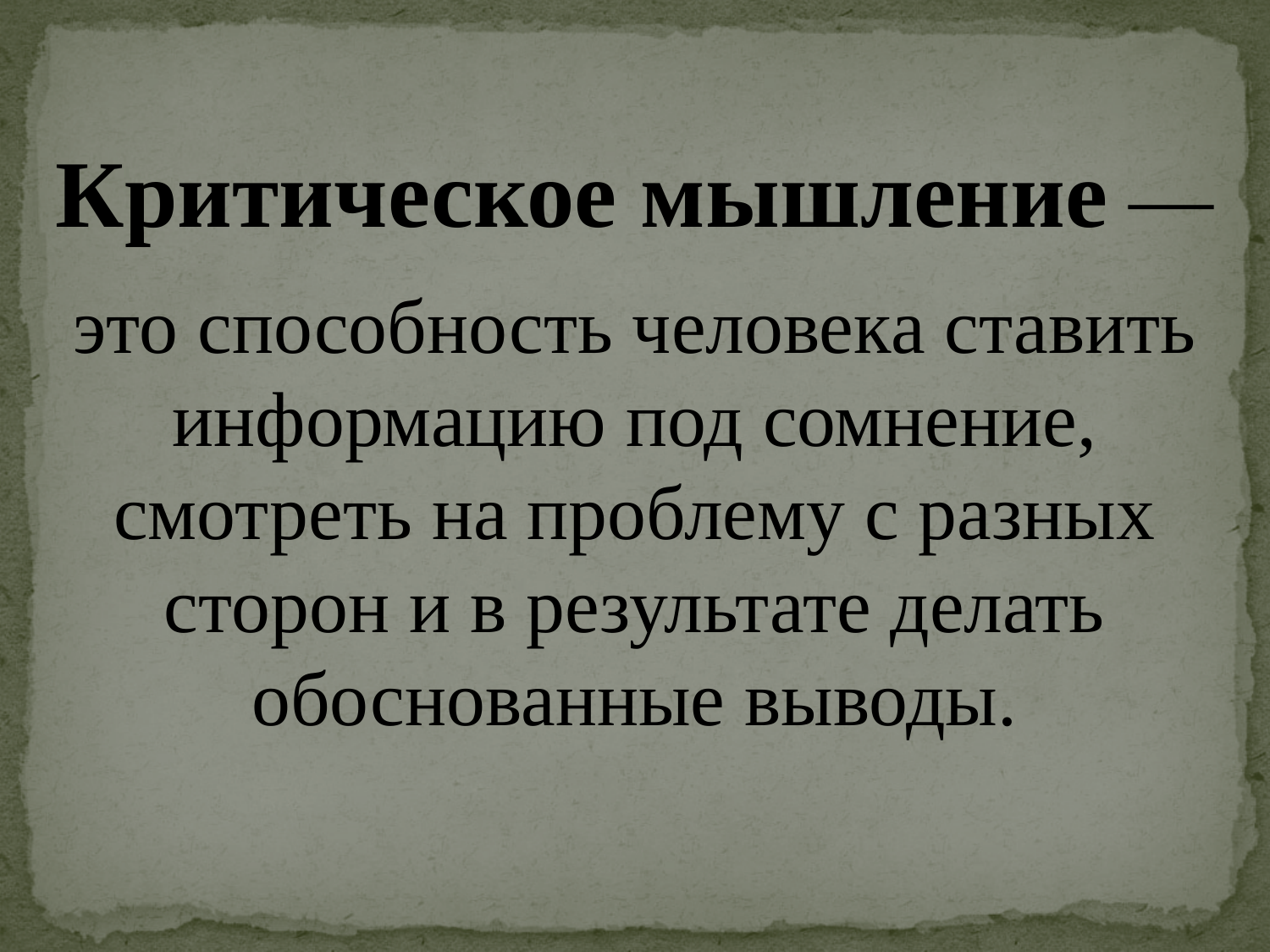

Критическое мышление —

это способность человека ставить информацию под сомнение, смотреть на проблему с разных сторон и в результате делать обоснованные выводы.